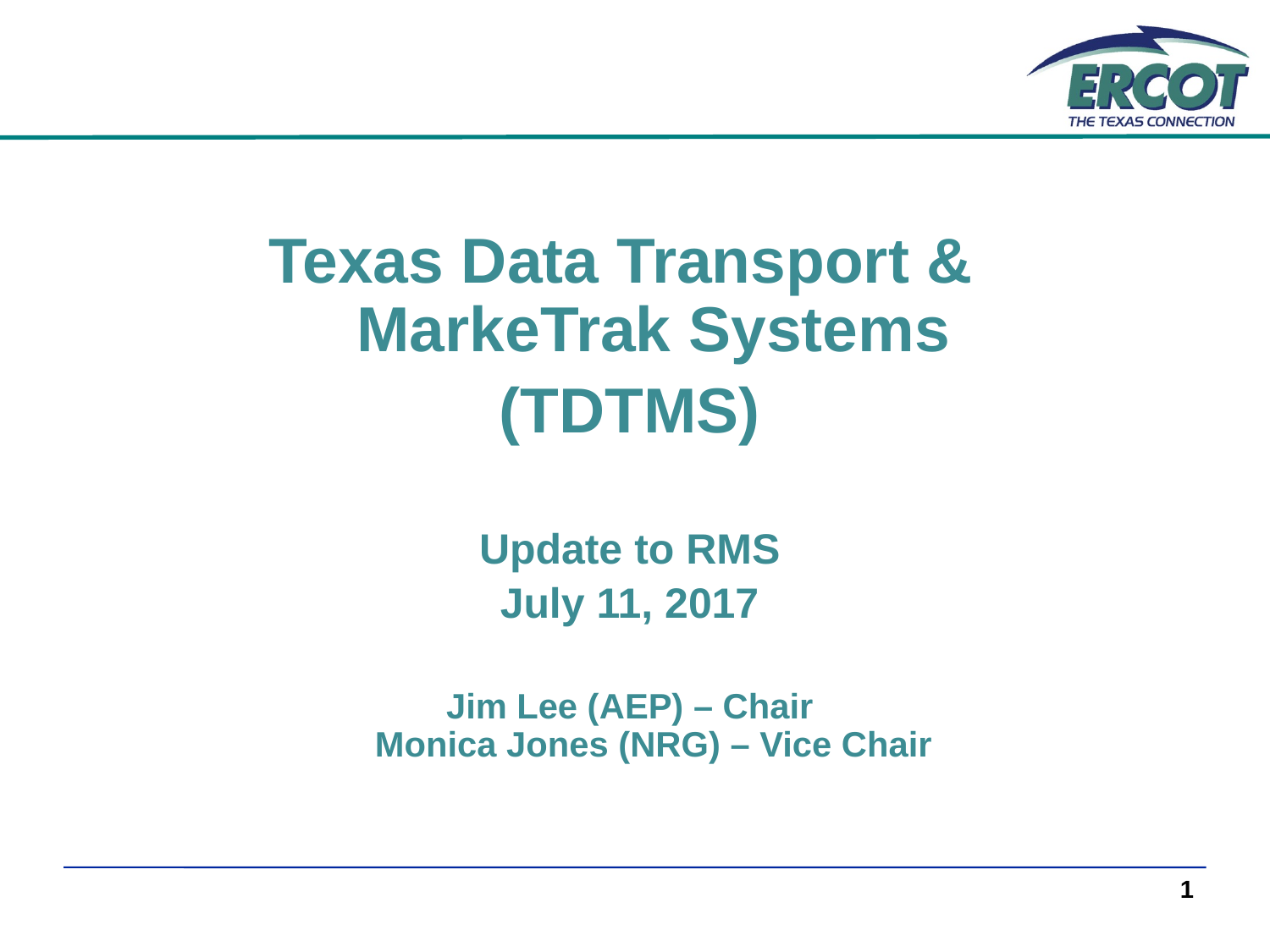

Texas Data Transport &  MarkeTrak Systems
(TDTMS)

Update to RMS
July 11, 2017

Jim Lee (AEP) – Chair
Monica Jones (NRG) – Vice Chair
1